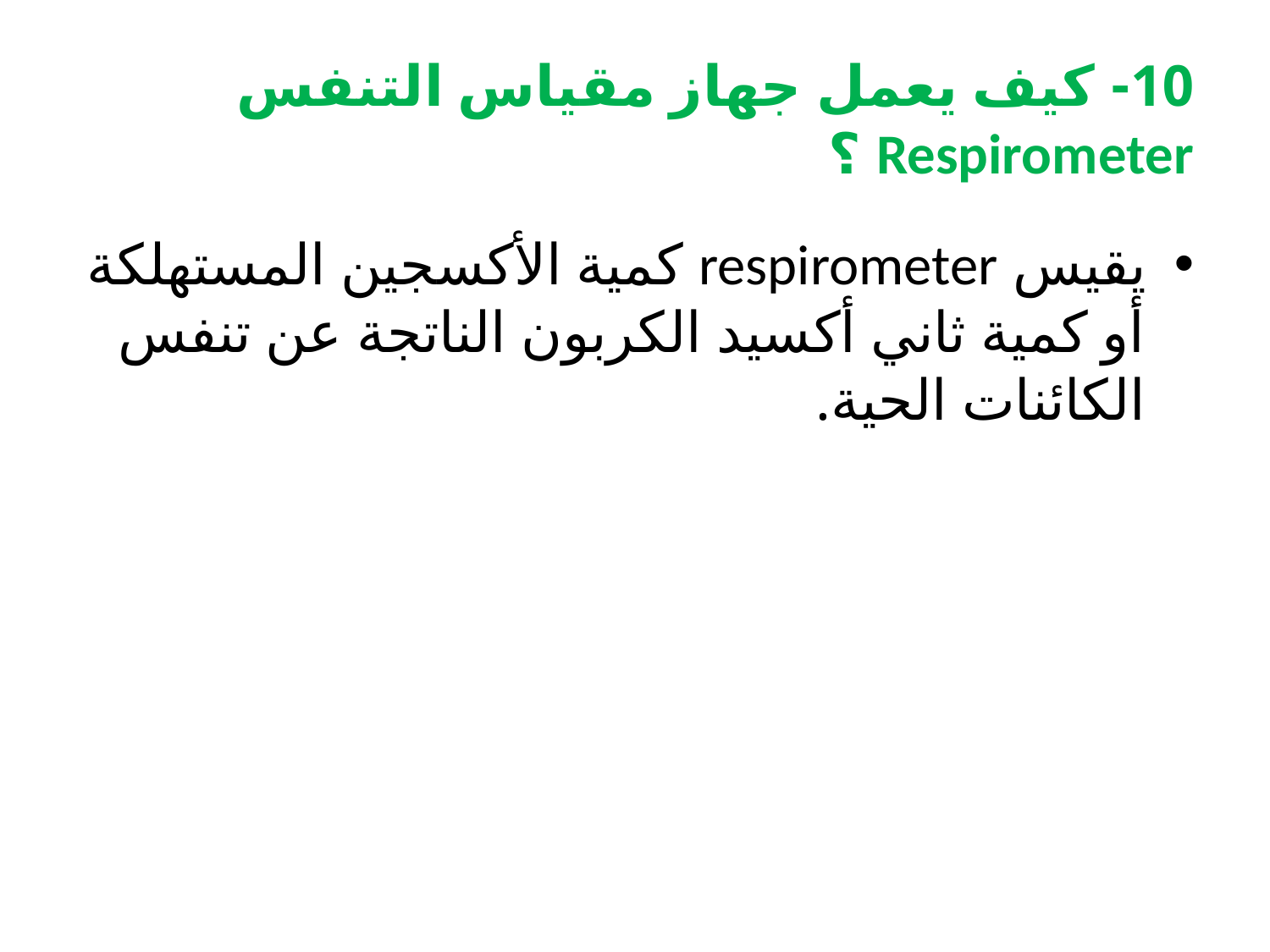

# 10- كيف يعمل جهاز مقياس التنفس Respirometer ؟
يقيس respirometer كمية الأكسجين المستهلكة أو كمية ثاني أكسيد الكربون الناتجة عن تنفس الكائنات الحية.